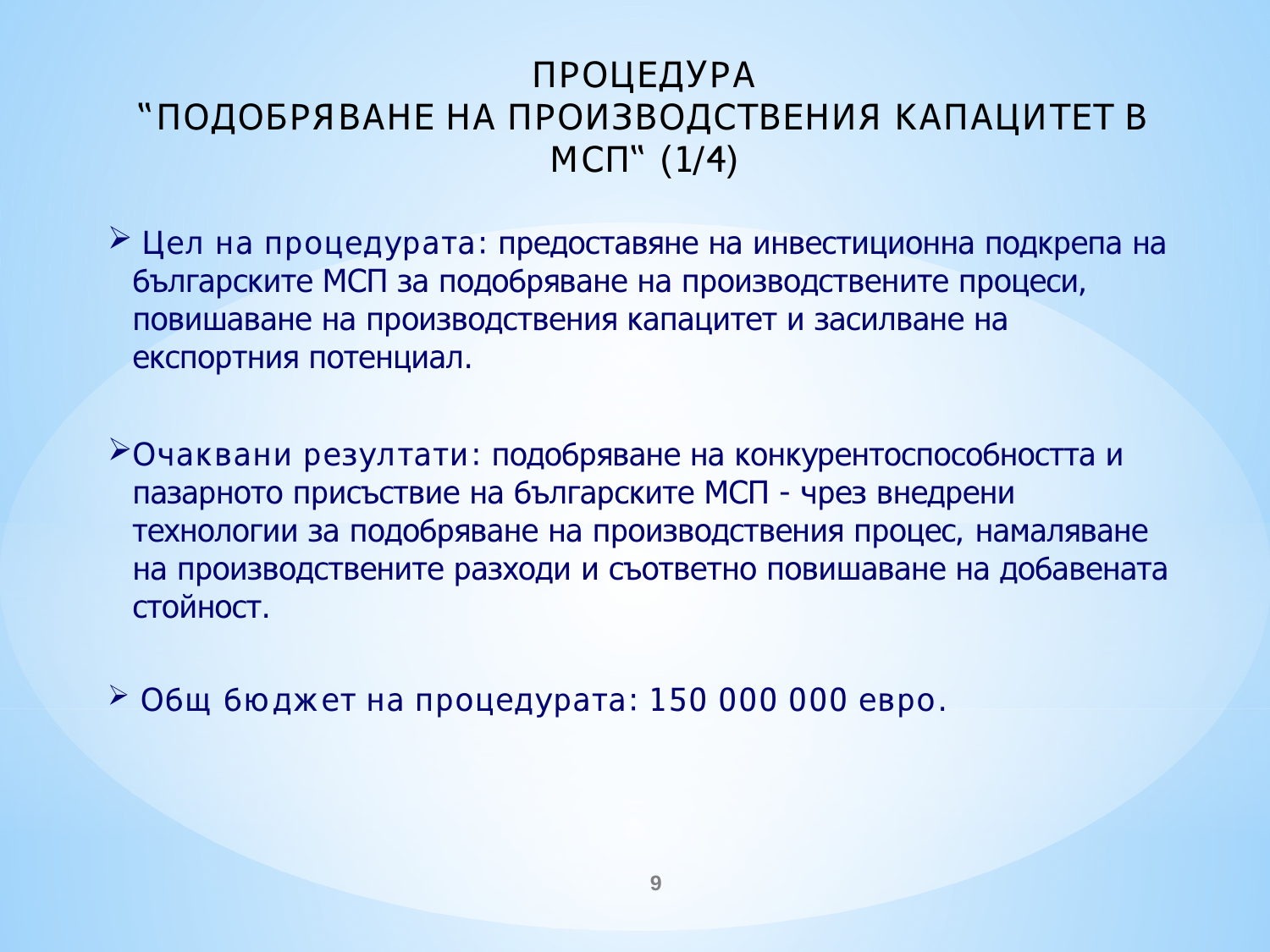

# ПРОЦЕДУРА “ПОДОБРЯВАНЕ НА ПРОИЗВОДСТВЕНИЯ КАПАЦИТЕТ В МСП“ (1/4)
 Цел на процедурата: предоставяне на инвестиционна подкрепа на българските МСП за подобряване на производствените процеси, повишаване на производствения капацитет и засилване на експортния потенциал.

Очаквани резултати: подобряване на конкурентоспособността и пазарното присъствие на българските МСП - чрез внедрени технологии за подобряване на производствения процес, намаляване на производствените разходи и съответно повишаване на добавената стойност.

 Общ бюджет на процедурата: 150 000 000 евро.

9